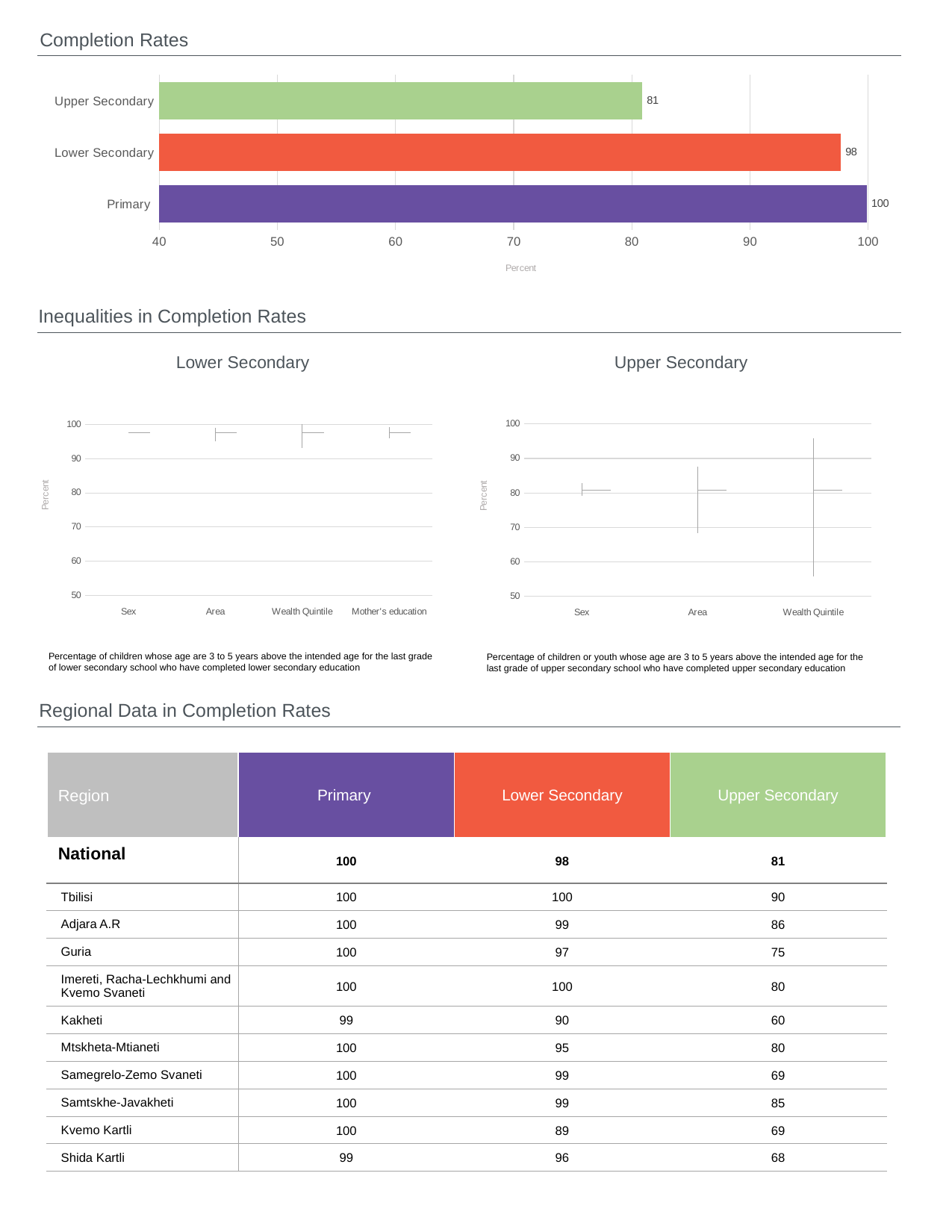

Completion Rates

### Chart

| Category | Column2 |
|---|---|
| Primary  | 99.9061830524146 |
| Lower Secondary | 97.70355213480167 |
| Upper Secondary | 80.89946289236062 |
Inequalities in Completion Rates
Lower Secondary
Upper Secondary

[unsupported chart]

[unsupported chart]

Percentage of children whose age are 3 to 5 years above the intended age for the last grade of lower secondary school who have completed lower secondary education
Percentage of children or youth whose age are 3 to 5 years above the intended age for the last grade of upper secondary school who have completed upper secondary education
Regional Data in Completion Rates
| Region | Primary | Lower Secondary | Upper Secondary |
| --- | --- | --- | --- |
| National | 100 | 98 | 81 |
| Tbilisi | 100 | 100 | 90 |
| Adjara A.R | 100 | 99 | 86 |
| Guria | 100 | 97 | 75 |
| Imereti, Racha-Lechkhumi and Kvemo Svaneti | 100 | 100 | 80 |
| Kakheti | 99 | 90 | 60 |
| Mtskheta-Mtianeti | 100 | 95 | 80 |
| Samegrelo-Zemo Svaneti | 100 | 99 | 69 |
| Samtskhe-Javakheti | 100 | 99 | 85 |
| Kvemo Kartli | 100 | 89 | 69 |
| Shida Kartli | 99 | 96 | 68 |